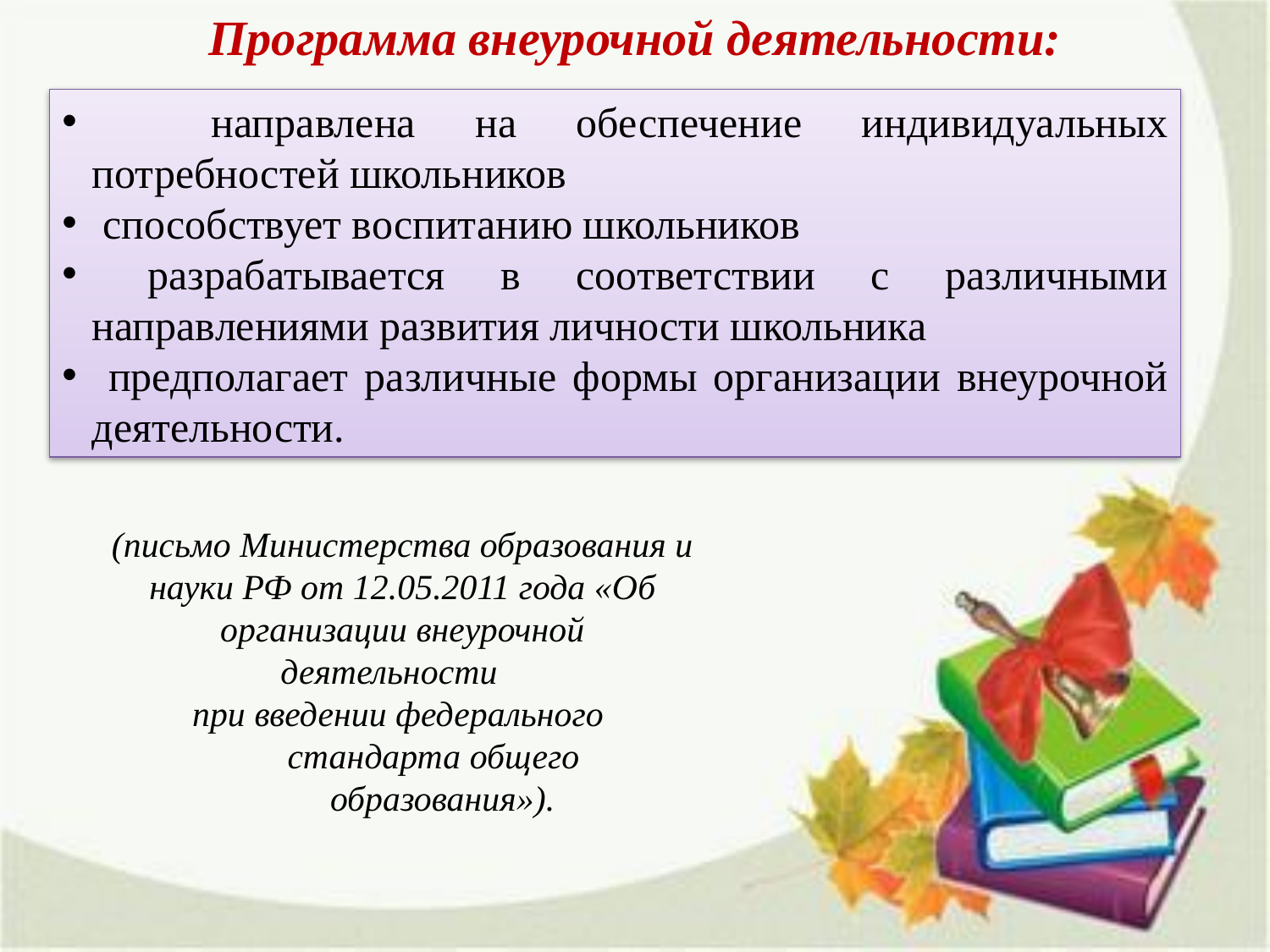

Программа внеурочной деятельности:
  направлена на обеспечение индивидуальных потребностей школьников
 способствует воспитанию школьников
 разрабатывается в соответствии с различными направлениями развития личности школьника
 предполагает различные формы организации внеурочной деятельности.
(письмо Министерства образования и науки РФ от 12.05.2011 года «Об организации внеурочной деятельности
   при введении федерального
        стандарта общего
          образования»).